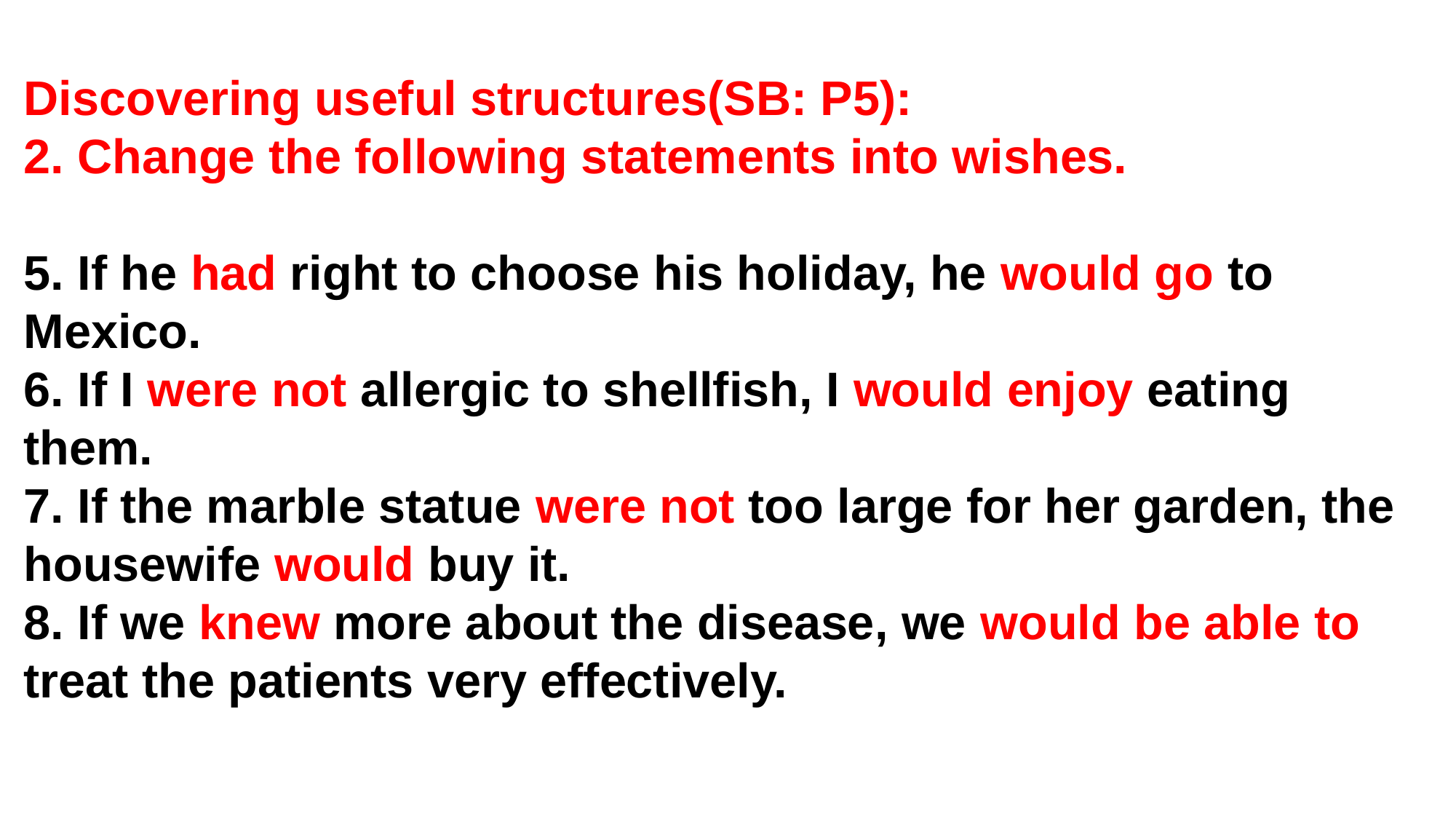

Discovering useful structures(SB: P5):
2. Change the following statements into wishes.

5. If he had right to choose his holiday, he would go to Mexico.
6. If I were not allergic to shellfish, I would enjoy eating them.
7. If the marble statue were not too large for her garden, the housewife would buy it.
8. If we knew more about the disease, we would be able to treat the patients very effectively.